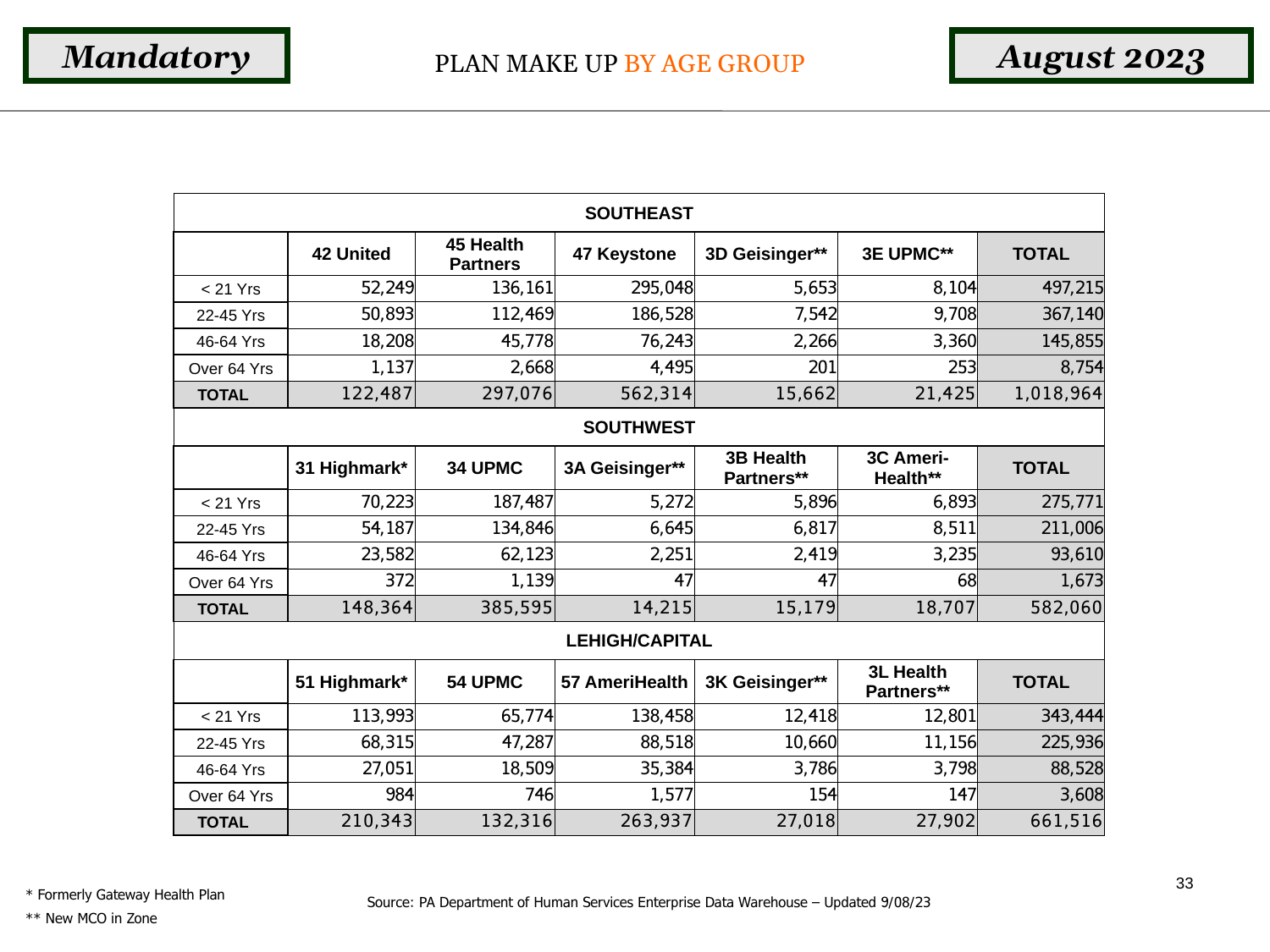

Mandatory
August 2023
PLAN MAKE UP BY AGE GROUP

| SOUTHEAST |  |  |  |  |  |  |
| --- | --- | --- | --- | --- | --- | --- |
|  | 42 United | 45 Health Partners | 47 Keystone | 3D Geisinger\*\* | 3E UPMC\*\* | TOTAL |
| < 21 Yrs | 52,249 | 136,161 | 295,048 | 5,653 | 8,104 | 497,215 |
| 22-45 Yrs | 50,893 | 112,469 | 186,528 | 7,542 | 9,708 | 367,140 |
| 46-64 Yrs | 18,208 | 45,778 | 76,243 | 2,266 | 3,360 | 145,855 |
| Over 64 Yrs | 1,137 | 2,668 | 4,495 | 201 | 253 | 8,754 |
| TOTAL | 122,487 | 297,076 | 562,314 | 15,662 | 21,425 | 1,018,964 |
| SOUTHWEST |  |  |  |  |  |  |
|  | 31 Highmark\* | 34 UPMC | 3A Geisinger\*\* | 3B Health Partners\*\* | 3C Ameri-Health\*\* | TOTAL |
| < 21 Yrs | 70,223 | 187,487 | 5,272 | 5,896 | 6,893 | 275,771 |
| 22-45 Yrs | 54,187 | 134,846 | 6,645 | 6,817 | 8,511 | 211,006 |
| 46-64 Yrs | 23,582 | 62,123 | 2,251 | 2,419 | 3,235 | 93,610 |
| Over 64 Yrs | 372 | 1,139 | 47 | 47 | 68 | 1,673 |
| TOTAL | 148,364 | 385,595 | 14,215 | 15,179 | 18,707 | 582,060 |
| LEHIGH/CAPITAL |  |  |  |  |  |  |
|  | 51 Highmark\* | 54 UPMC | 57 AmeriHealth | 3K Geisinger\*\* | 3L Health Partners\*\* | TOTAL |
| < 21 Yrs | 113,993 | 65,774 | 138,458 | 12,418 | 12,801 | 343,444 |
| 22-45 Yrs | 68,315 | 47,287 | 88,518 | 10,660 | 11,156 | 225,936 |
| 46-64 Yrs | 27,051 | 18,509 | 35,384 | 3,786 | 3,798 | 88,528 |
| Over 64 Yrs | 984 | 746 | 1,577 | 154 | 147 | 3,608 |
| TOTAL | 210,343 | 132,316 | 263,937 | 27,018 | 27,902 | 661,516 |
33
* Formerly Gateway Health Plan
Source: PA Department of Human Services Enterprise Data Warehouse – Updated 9/08/23
** New MCO in Zone